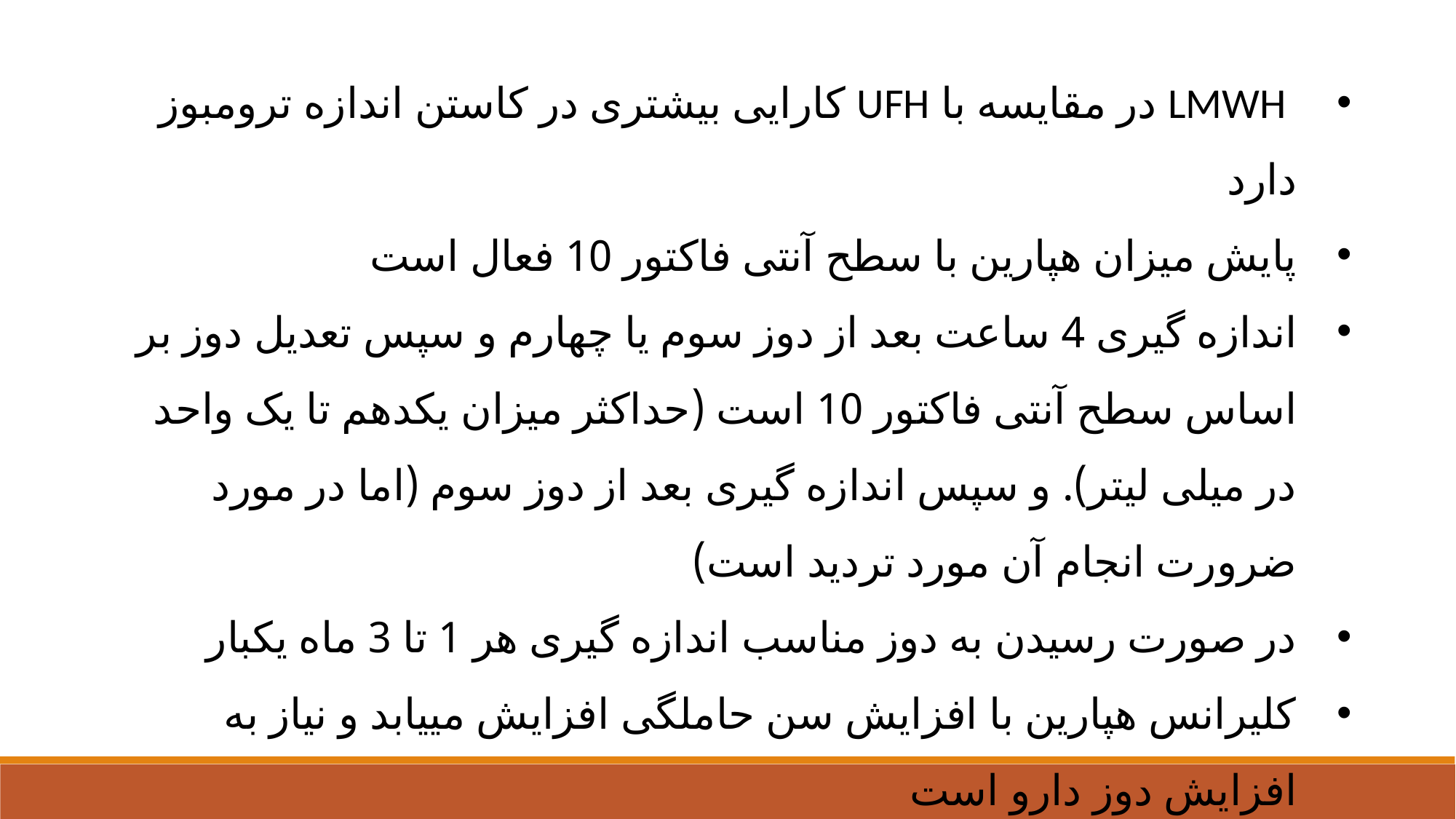

LMWH در مقایسه با UFH کارایی بیشتری در کاستن اندازه ترومبوز دارد
پایش میزان هپارین با سطح آنتی فاکتور 10 فعال است
اندازه گیری 4 ساعت بعد از دوز سوم یا چهارم و سپس تعدیل دوز بر اساس سطح آنتی فاکتور 10 است (حداکثر میزان یکدهم تا یک واحد در میلی لیتر). و سپس اندازه گیری بعد از دوز سوم (اما در مورد ضرورت انجام آن مورد تردید است)
در صورت رسیدن به دوز مناسب اندازه گیری هر 1 تا 3 ماه یکبار
کلیرانس هپارین با افزایش سن حاملگی افزایش مییابد و نیاز به افزایش دوز دارو است
تراتوژنیسیته ناشی از این داروها وجود ندارد